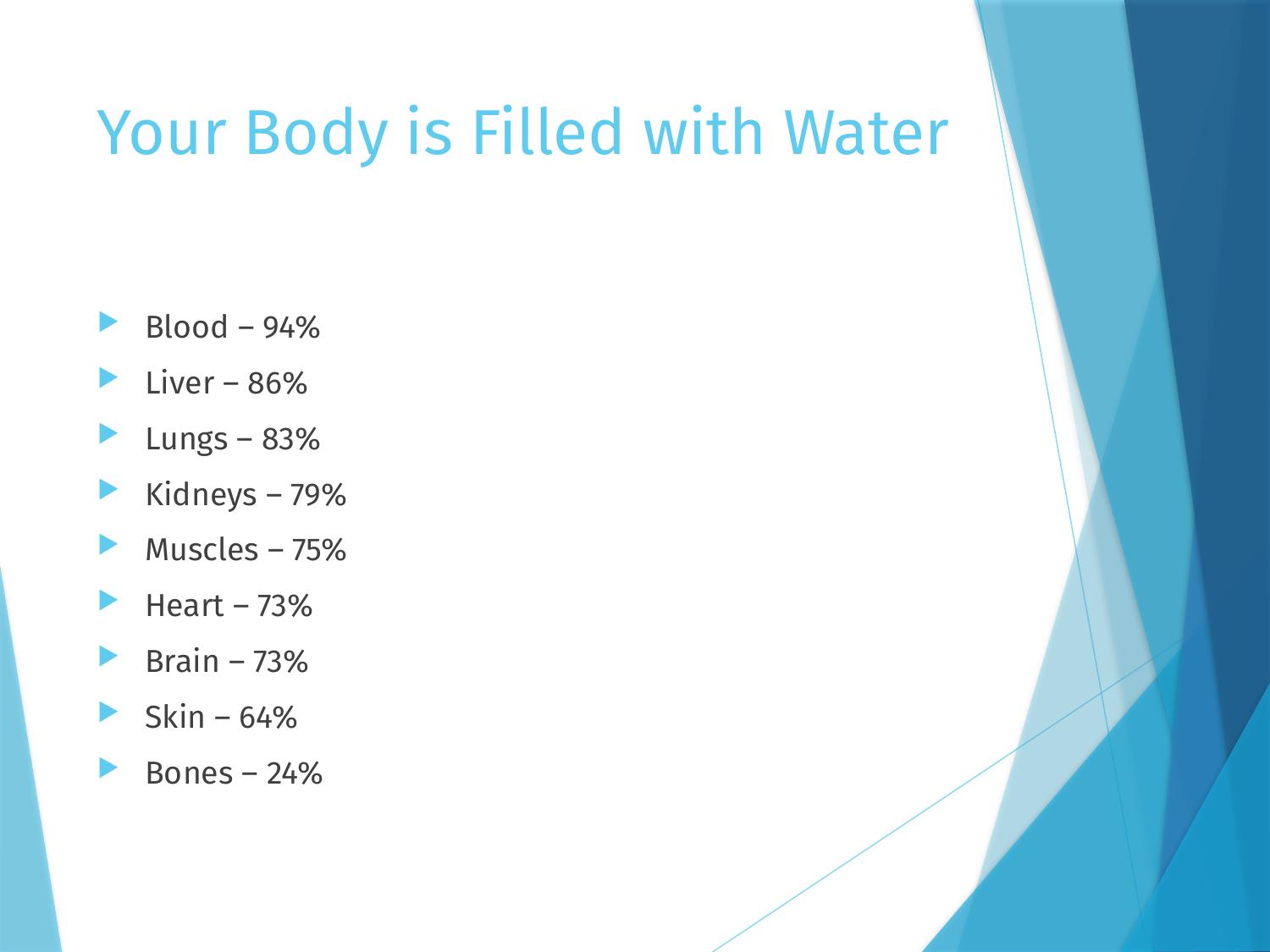

# Your Body is Filled with Water
Blood – 94%
Liver – 86%
Lungs – 83%
Kidneys – 79%
Muscles – 75%
Heart – 73%
Brain – 73%
Skin – 64%
Bones – 24%